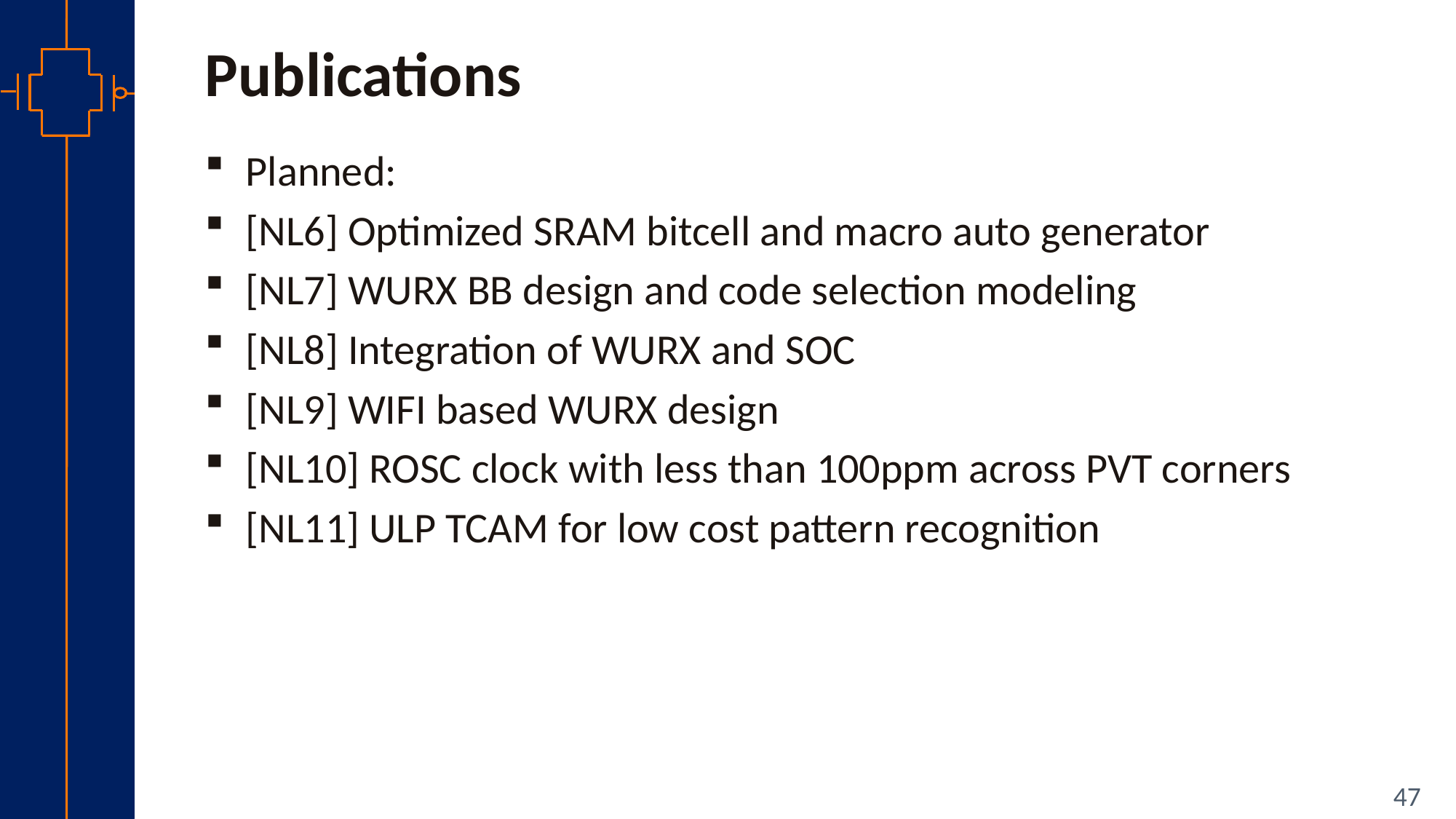

# Publications
Planned:
[NL6] Optimized SRAM bitcell and macro auto generator
[NL7] WURX BB design and code selection modeling
[NL8] Integration of WURX and SOC
[NL9] WIFI based WURX design
[NL10] ROSC clock with less than 100ppm across PVT corners
[NL11] ULP TCAM for low cost pattern recognition

47